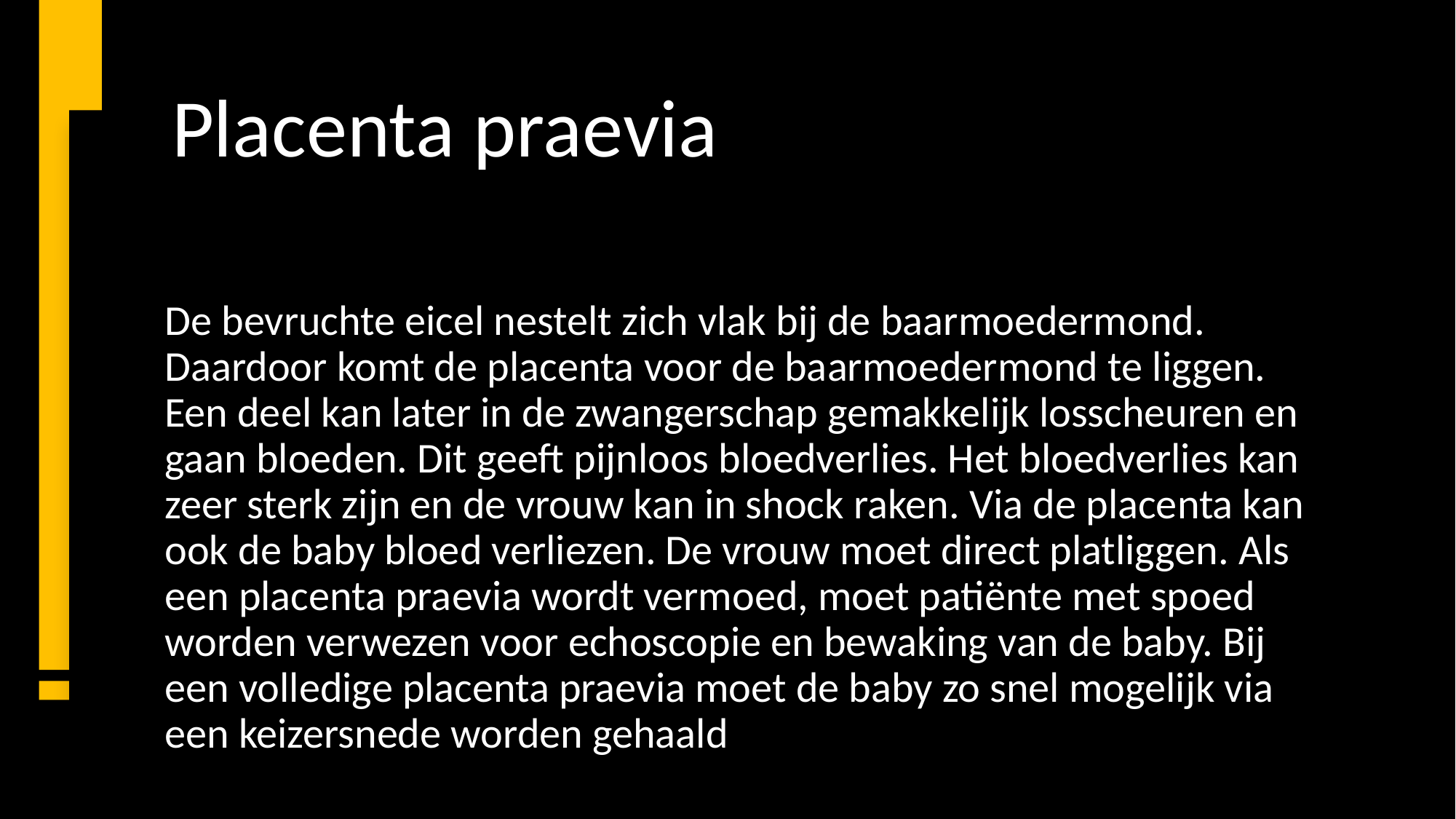

# Placenta praevia

De bevruchte eicel nestelt zich vlak bij de baarmoedermond. Daardoor komt de placenta voor de baarmoedermond te liggen. Een deel kan later in de zwangerschap gemakkelijk losscheuren en gaan bloeden. Dit geeft pijnloos bloedverlies. Het bloedverlies kan zeer sterk zijn en de vrouw kan in shock raken. Via de placenta kan ook de baby bloed verliezen. De vrouw moet direct platliggen. Als een placenta praevia wordt vermoed, moet patiënte met spoed worden verwezen voor echoscopie en bewaking van de baby. Bij een volledige placenta praevia moet de baby zo snel mogelijk via een keizersnede worden gehaald